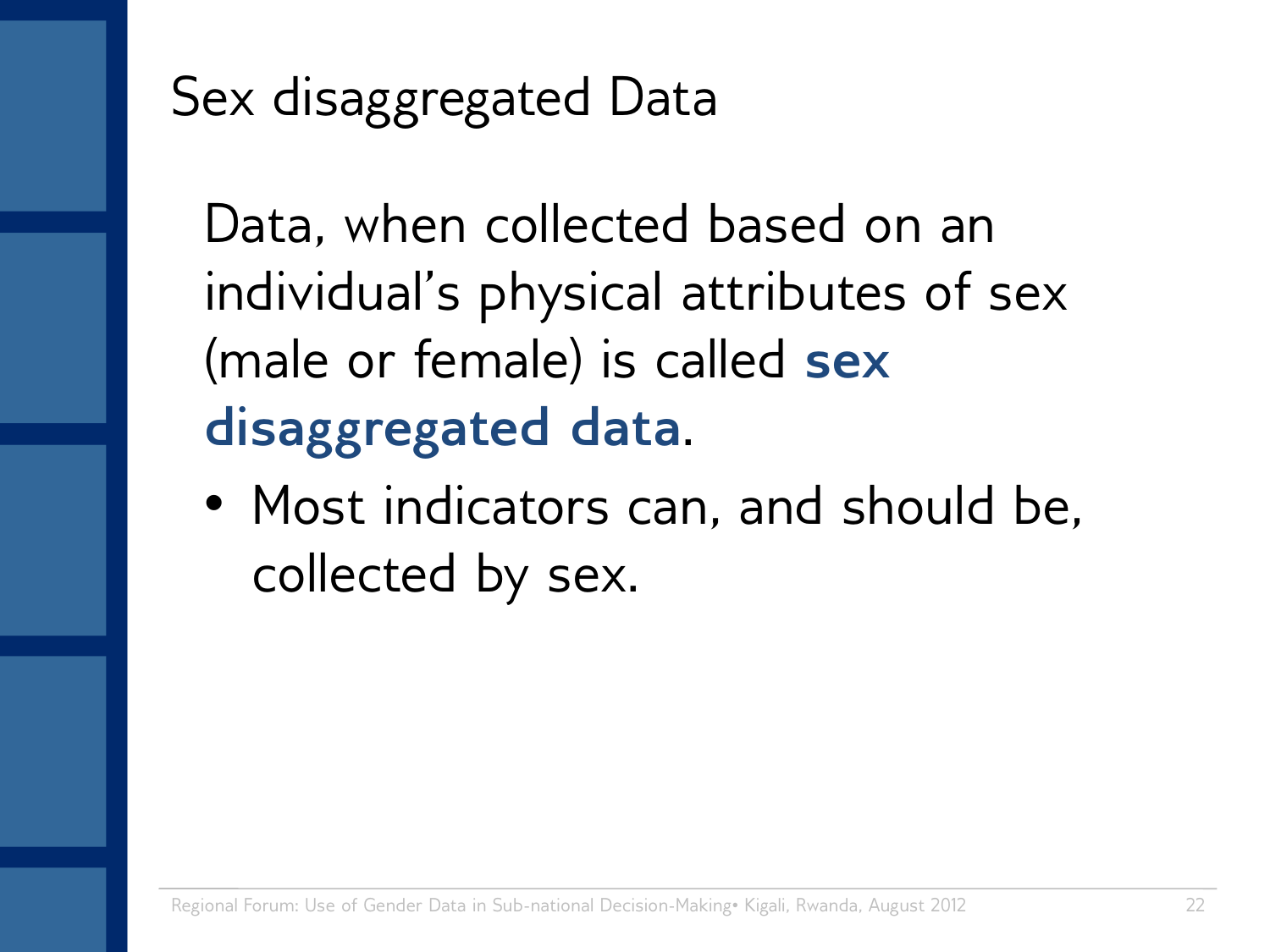

# Sex disaggregated Data
Data, when collected based on an individual’s physical attributes of sex (male or female) is called sex disaggregated data.
Most indicators can, and should be, collected by sex.